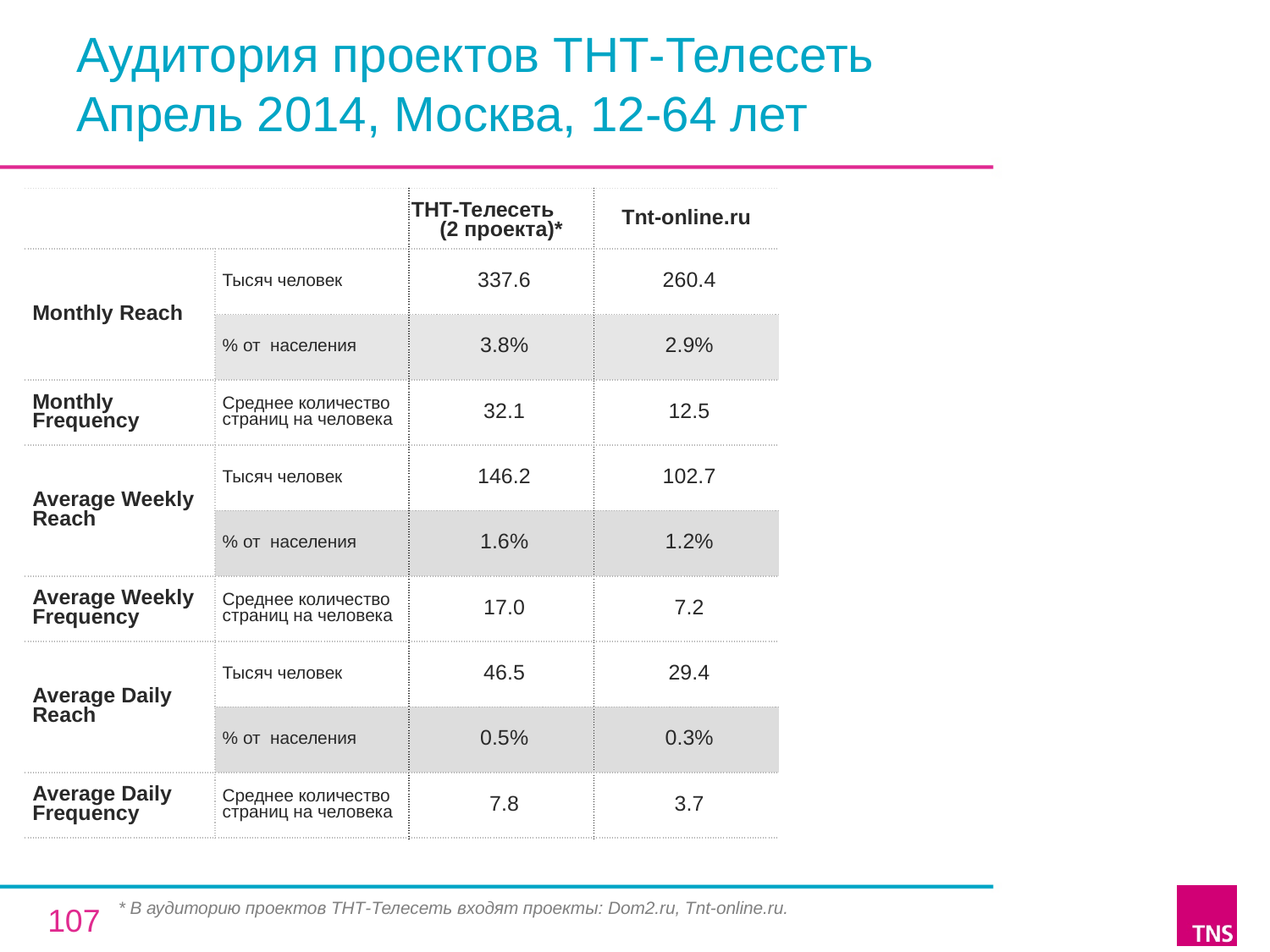

# Аудитория проектов ТНТ-Телесеть Апрель 2014, Москва, 12-64 лет
|  |  | ТНТ-Телесеть (2 проекта)\* | Tnt-online.ru |
| --- | --- | --- | --- |
| Monthly Reach | Тысяч человек | 337.6 | 260.4 |
|  | % от населения | 3.8% | 2.9% |
| Monthly Frequency | Среднее количество страниц на человека | 32.1 | 12.5 |
| Average Weekly Reach | Тысяч человек | 146.2 | 102.7 |
|  | % от населения | 1.6% | 1.2% |
| Average Weekly Frequency | Среднее количество страниц на человека | 17.0 | 7.2 |
| Average Daily Reach | Тысяч человек | 46.5 | 29.4 |
|  | % от населения | 0.5% | 0.3% |
| Average Daily Frequency | Среднее количество страниц на человека | 7.8 | 3.7 |
* В аудиторию проектов ТНТ-Телесеть входят проекты: Dom2.ru, Tnt-online.ru.
107